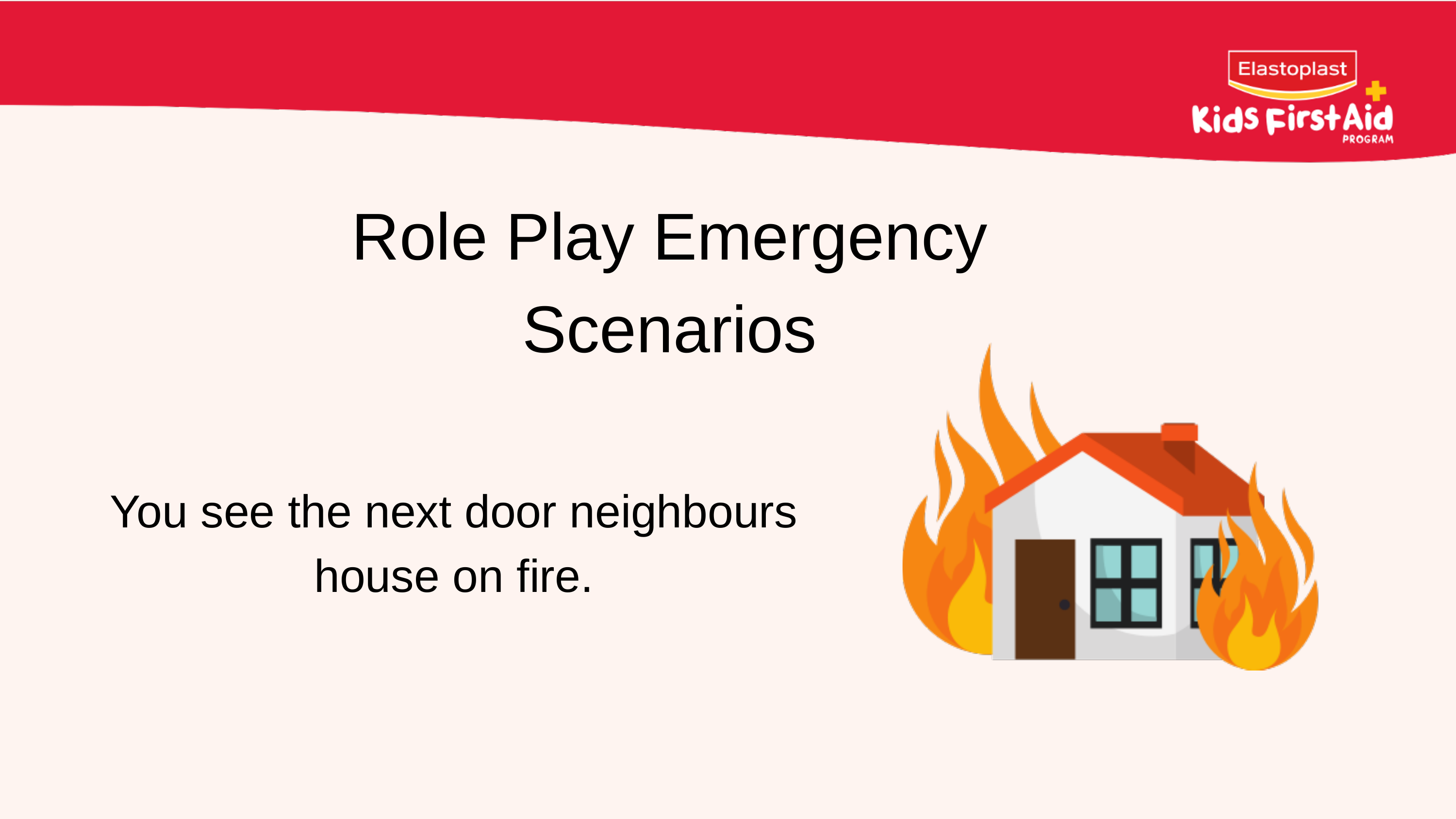

Role Play Emergency Scenarios

You see the next door neighbours house on fire.
59